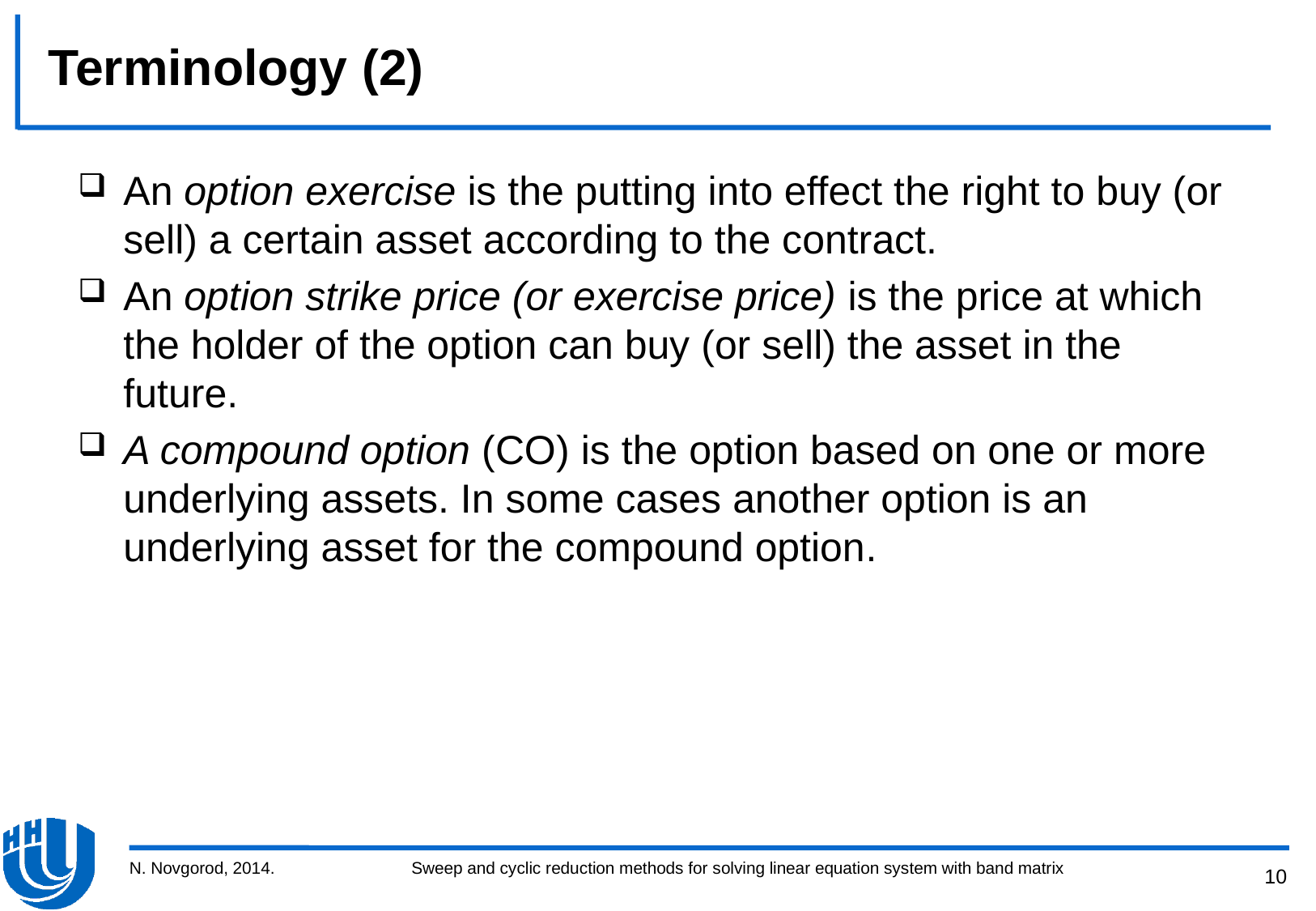

# Terminology (2)
An option exercise is the putting into effect the right to buy (or sell) a certain asset according to the contract.
An option strike price (or exercise price) is the price at which the holder of the option can buy (or sell) the asset in the future.
A compound option (CO) is the option based on one or more underlying assets. In some cases another option is an underlying asset for the compound option.

N. Novgorod, 2014.
Sweep and cyclic reduction methods for solving linear equation system with band matrix